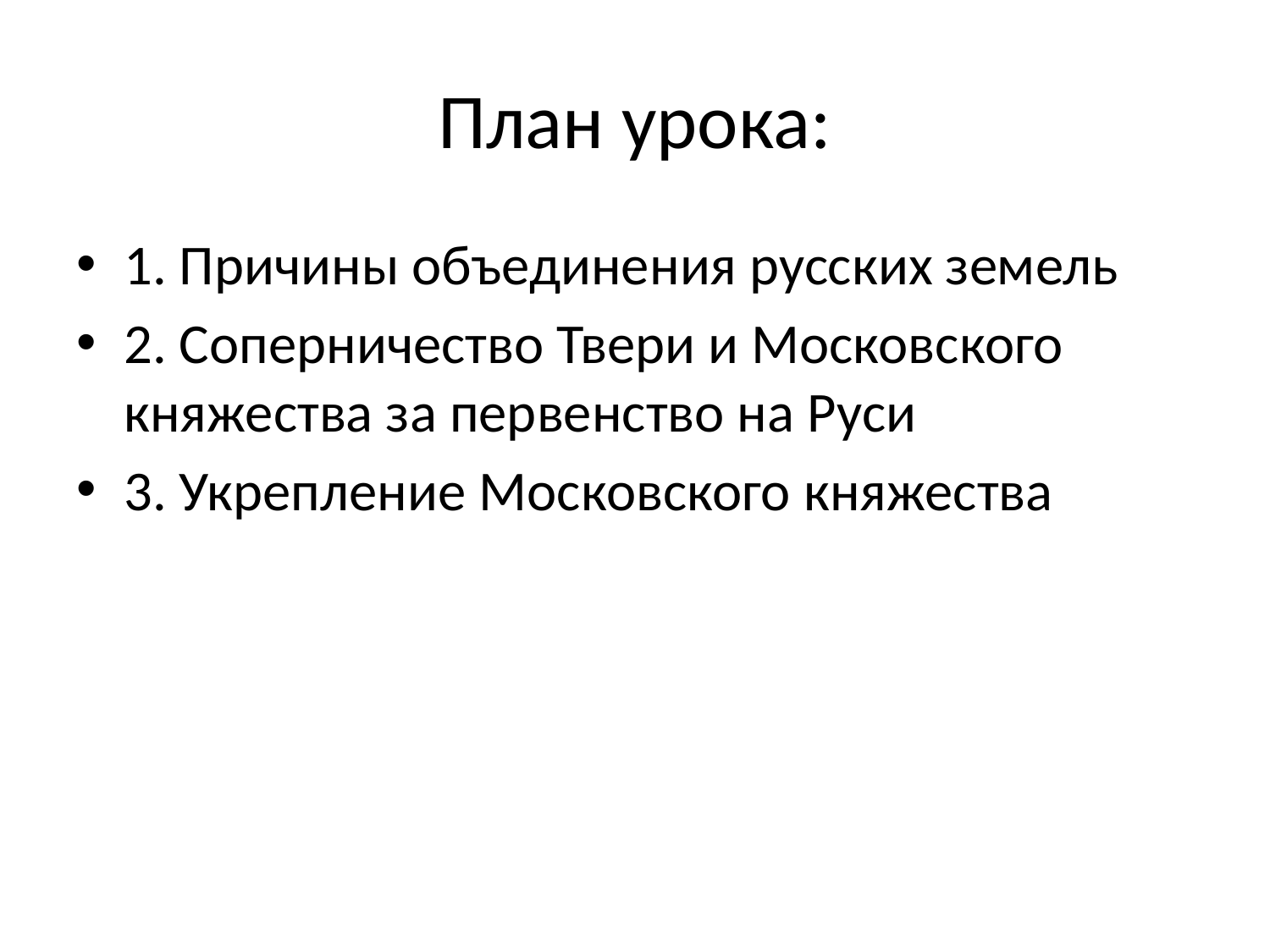

# План урока:
1. Причины объединения русских земель
2. Соперничество Твери и Московского княжества за первенство на Руси
3. Укрепление Московского княжества